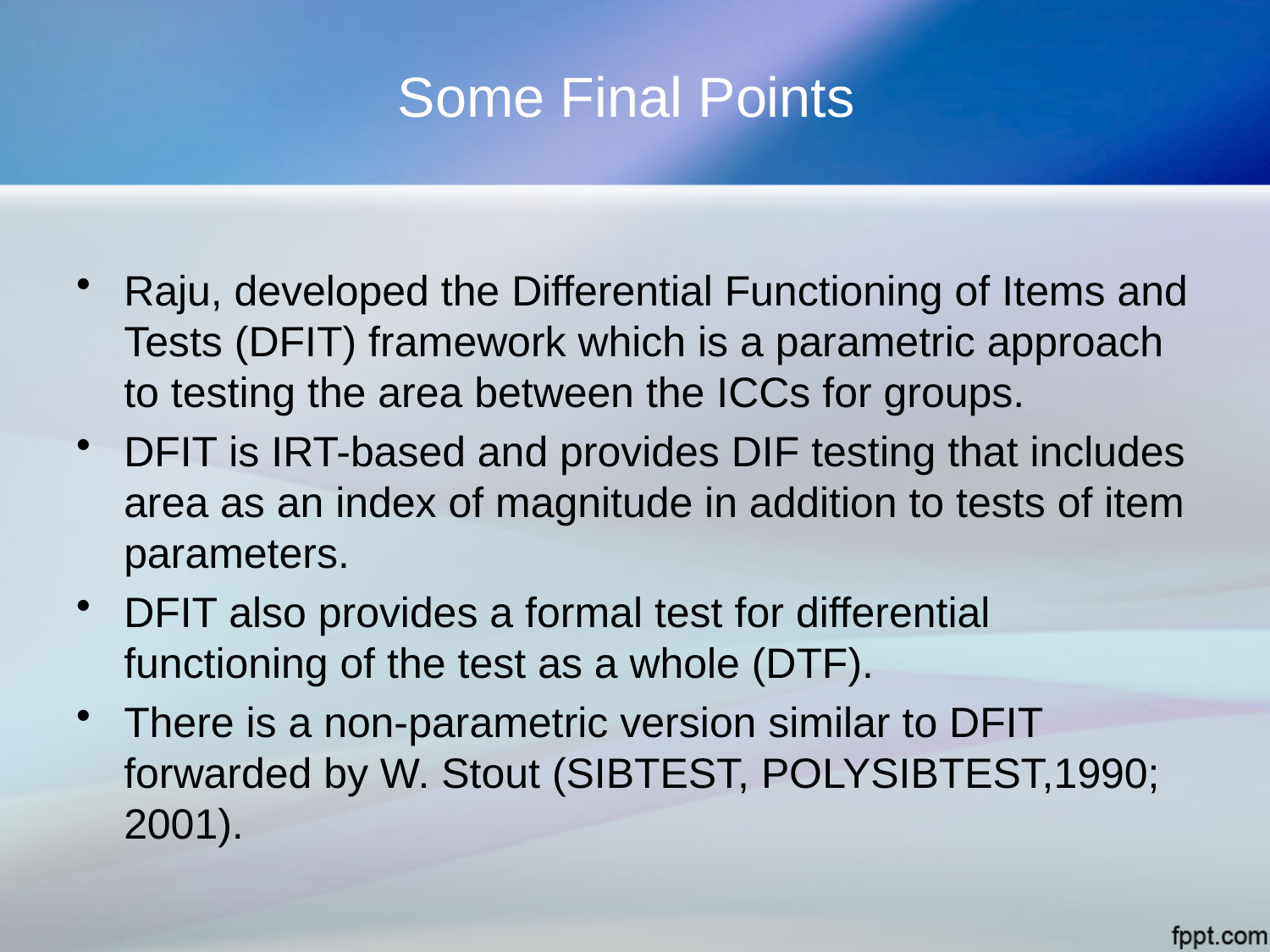

# Some Final Points
Raju, developed the Differential Functioning of Items and Tests (DFIT) framework which is a parametric approach to testing the area between the ICCs for groups.
DFIT is IRT-based and provides DIF testing that includes area as an index of magnitude in addition to tests of item parameters.
DFIT also provides a formal test for differential functioning of the test as a whole (DTF).
There is a non-parametric version similar to DFIT forwarded by W. Stout (SIBTEST, POLYSIBTEST,1990; 2001).